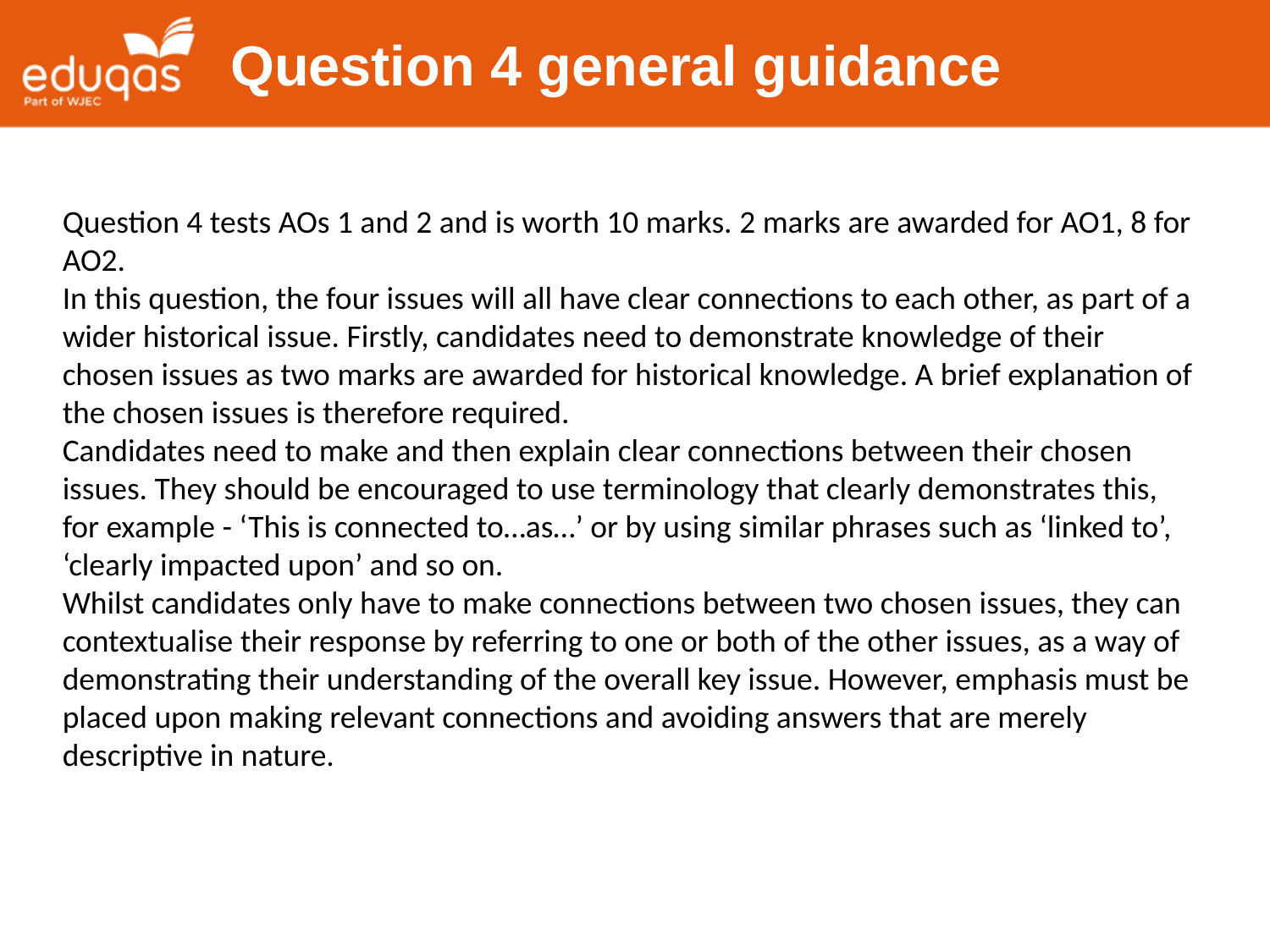

# Question 4 general guidance
Question 4 tests AOs 1 and 2 and is worth 10 marks. 2 marks are awarded for AO1, 8 for AO2.
In this question, the four issues will all have clear connections to each other, as part of a wider historical issue. Firstly, candidates need to demonstrate knowledge of their chosen issues as two marks are awarded for historical knowledge. A brief explanation of the chosen issues is therefore required.
Candidates need to make and then explain clear connections between their chosen issues. They should be encouraged to use terminology that clearly demonstrates this, for example - ‘This is connected to…as…’ or by using similar phrases such as ‘linked to’, ‘clearly impacted upon’ and so on.
Whilst candidates only have to make connections between two chosen issues, they can contextualise their response by referring to one or both of the other issues, as a way of demonstrating their understanding of the overall key issue. However, emphasis must be placed upon making relevant connections and avoiding answers that are merely descriptive in nature.